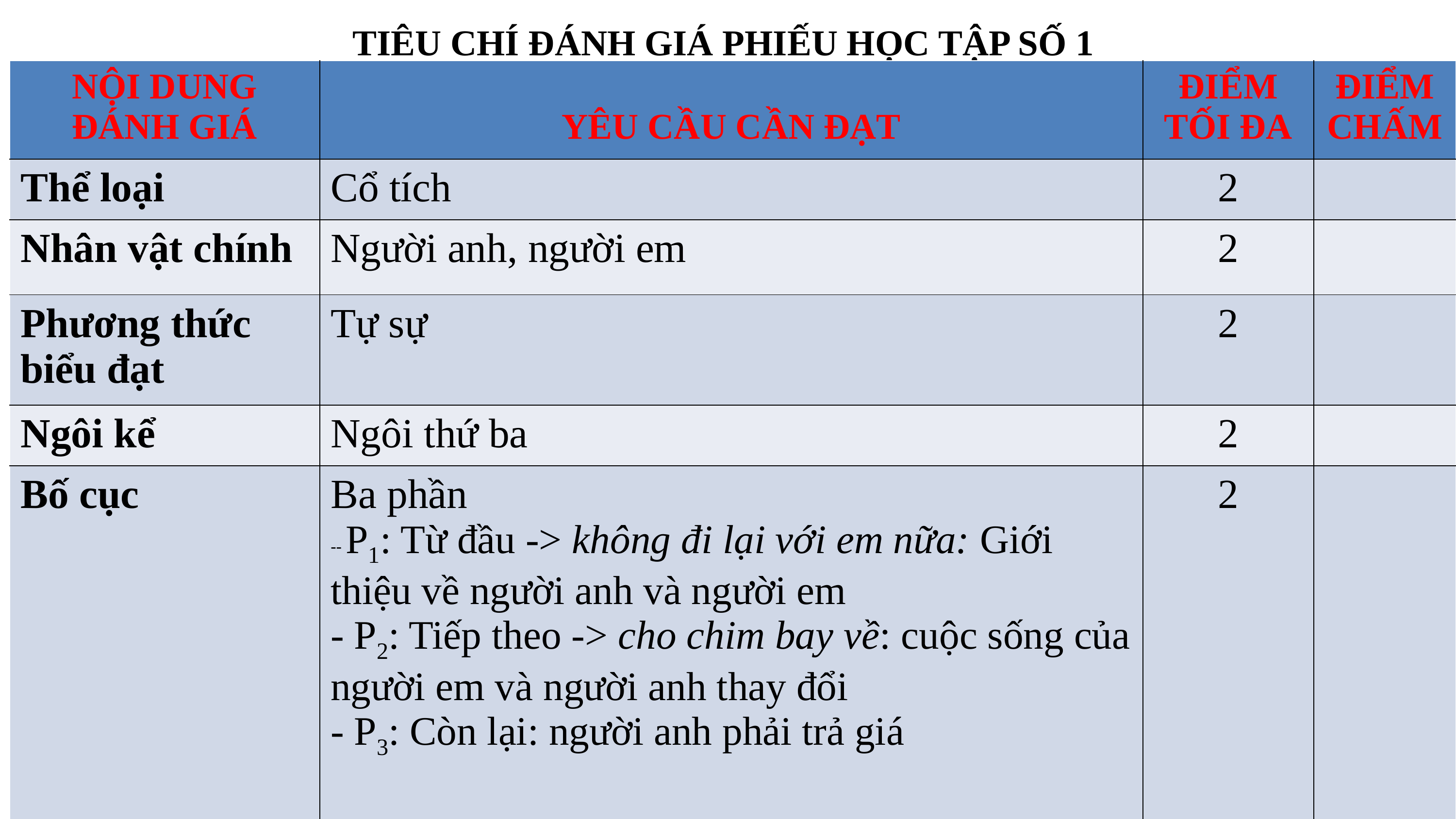

TIÊU CHÍ ĐÁNH GIÁ PHIẾU HỌC TẬP SỐ 1
| NỘI DUNG ĐÁNH GIÁ | YÊU CẦU CẦN ĐẠT | ĐIỂM TỐI ĐA | ĐIỂM CHẤM |
| --- | --- | --- | --- |
| Thể loại | Cổ tích | 2 |  |
| Nhân vật chính | Người anh, người em | 2 |  |
| Phương thức biểu đạt | Tự sự | 2 |  |
| Ngôi kể | Ngôi thứ ba | 2 |  |
| Bố cục | Ba phần -- P1: Từ đầu -> không đi lại với em nữa: Giới thiệu về người anh và người em - P2: Tiếp theo -> cho chim bay về: cuộc sống của người em và người anh thay đổi - P3: Còn lại: người anh phải trả giá | 2 |  |